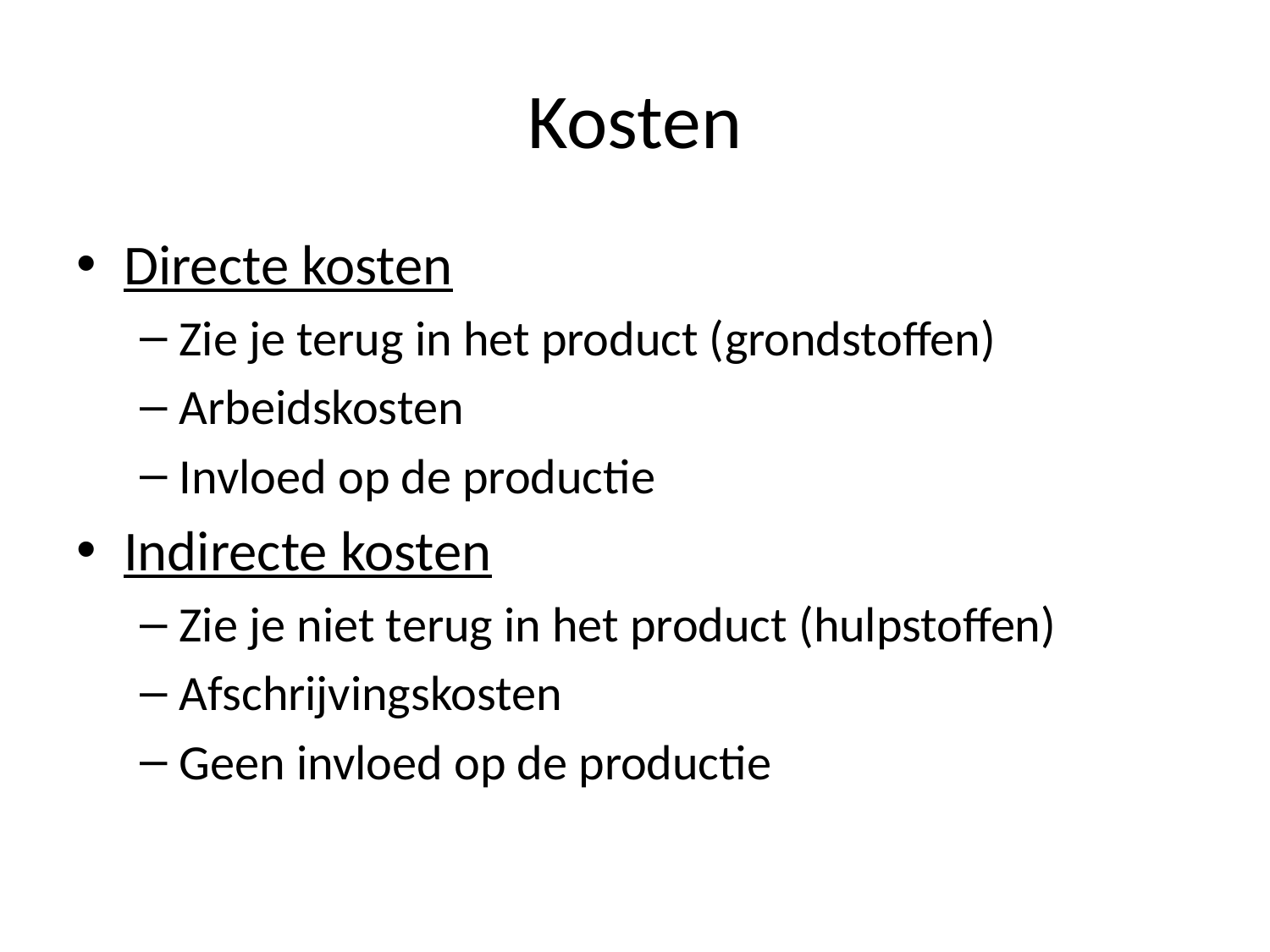

# Kosten
Directe kosten
Zie je terug in het product (grondstoffen)
Arbeidskosten
Invloed op de productie
Indirecte kosten
Zie je niet terug in het product (hulpstoffen)
Afschrijvingskosten
Geen invloed op de productie